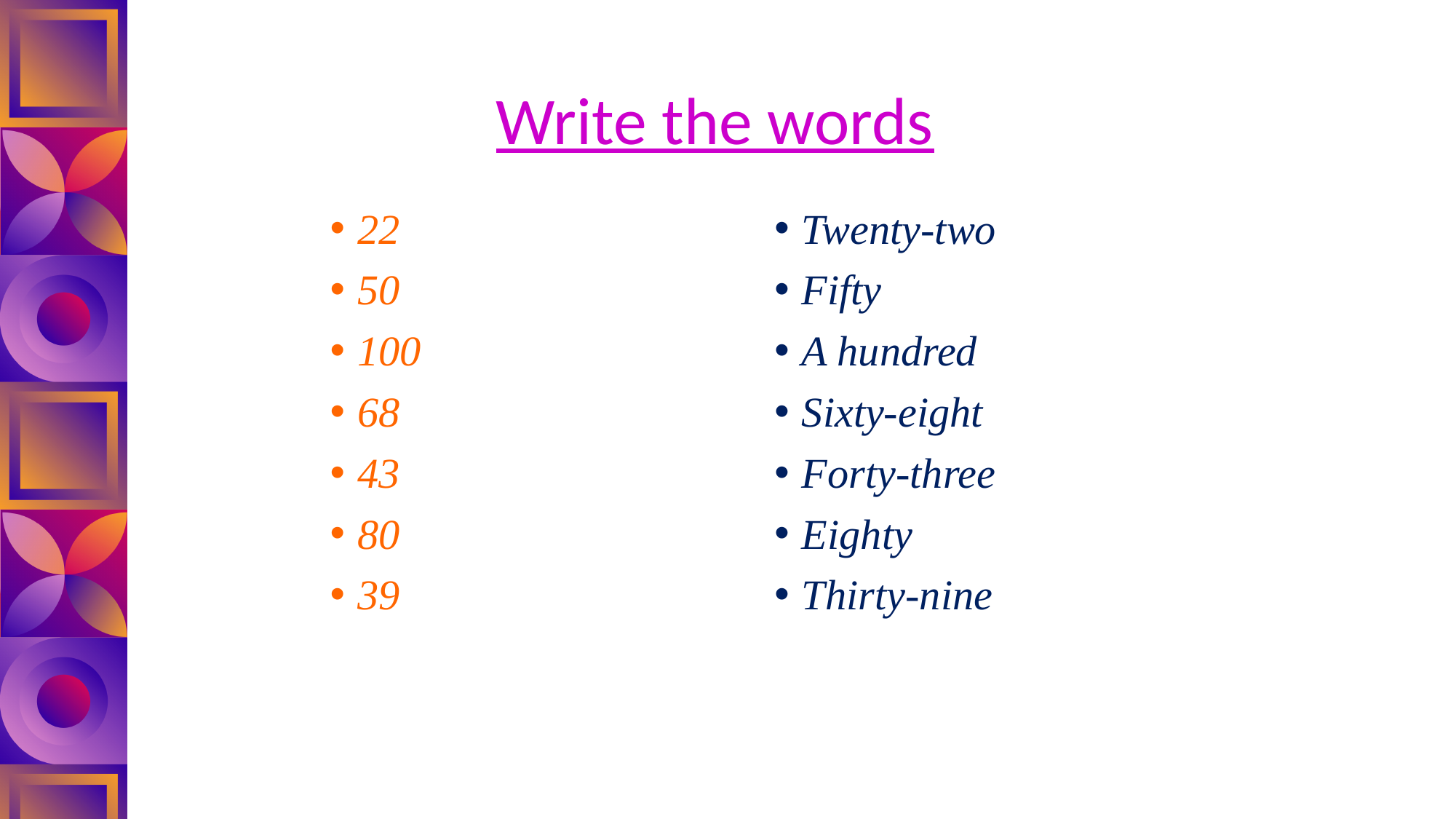

# Write the words
22
50
100
68
43
80
39

Twenty-two
Fifty
A hundred
Sixty-eight
Forty-three
Eighty
Thirty-nine